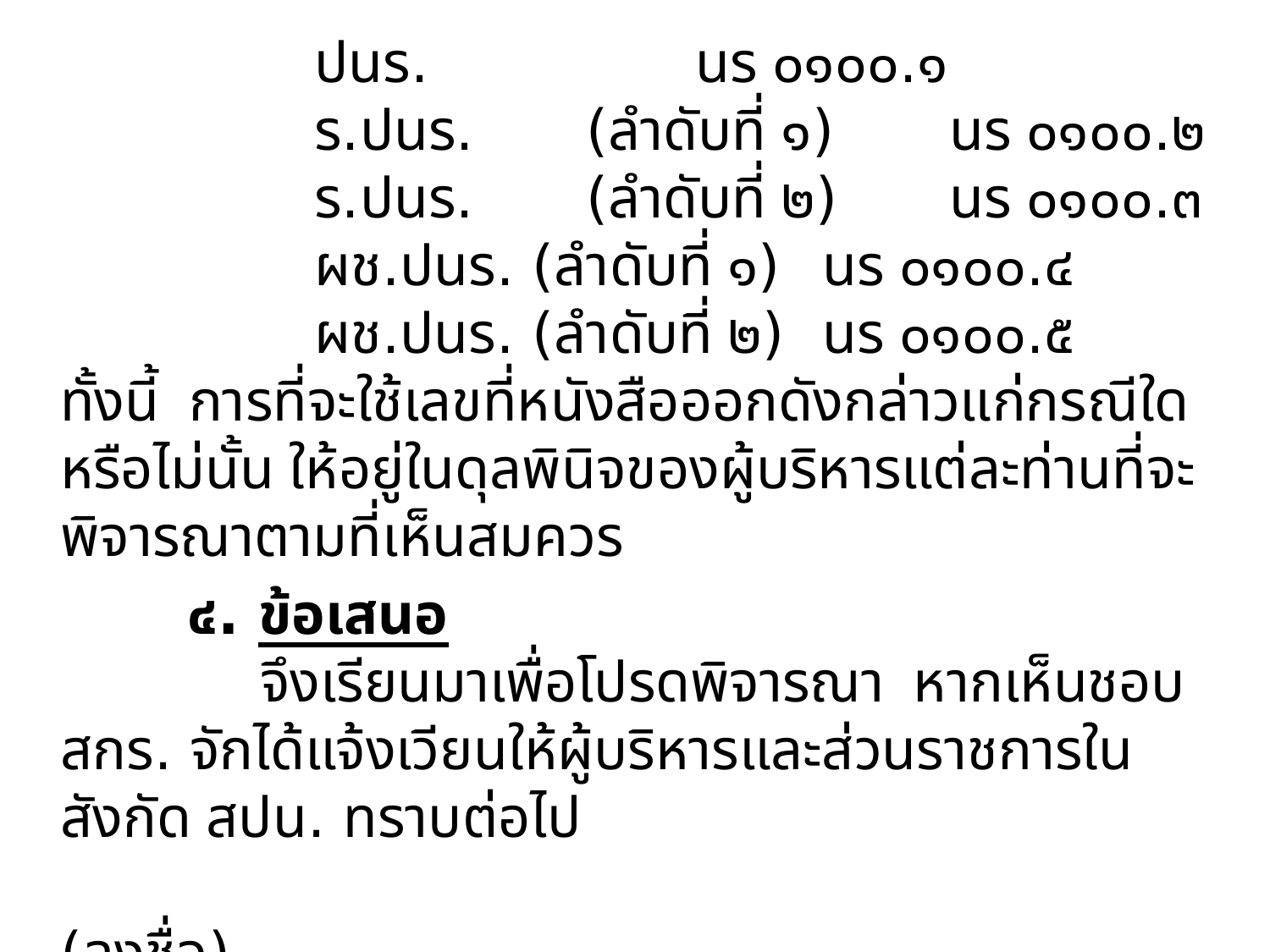

ปนร.			นร ๐๑๐๐.๑
			ร.ปนร. 	 (ลำดับที่ ๑)	นร ๐๑๐๐.๒
			ร.ปนร. 	 (ลำดับที่ ๒)	นร ๐๑๐๐.๓
			ผช.ปนร. (ลำดับที่ ๑)	นร ๐๑๐๐.๔
			ผช.ปนร. (ลำดับที่ ๒)	นร ๐๑๐๐.๕
	ทั้งนี้  การที่จะใช้เลขที่หนังสือออกดังกล่าวแก่กรณีใดหรือไม่นั้น ให้อยู่ในดุลพินิจของผู้บริหารแต่ละท่านที่จะพิจารณาตามที่เห็นสมควร
		๔. ข้อเสนอ
		     จึงเรียนมาเพื่อโปรดพิจารณา  หากเห็นชอบ  สกร. จักได้แจ้งเวียนให้ผู้บริหารและส่วนราชการในสังกัด สปน. ทราบต่อไป
                                                               (ลงชื่อ)
                                                                            (...........................................)
                                                                                          ผอ.สกร.